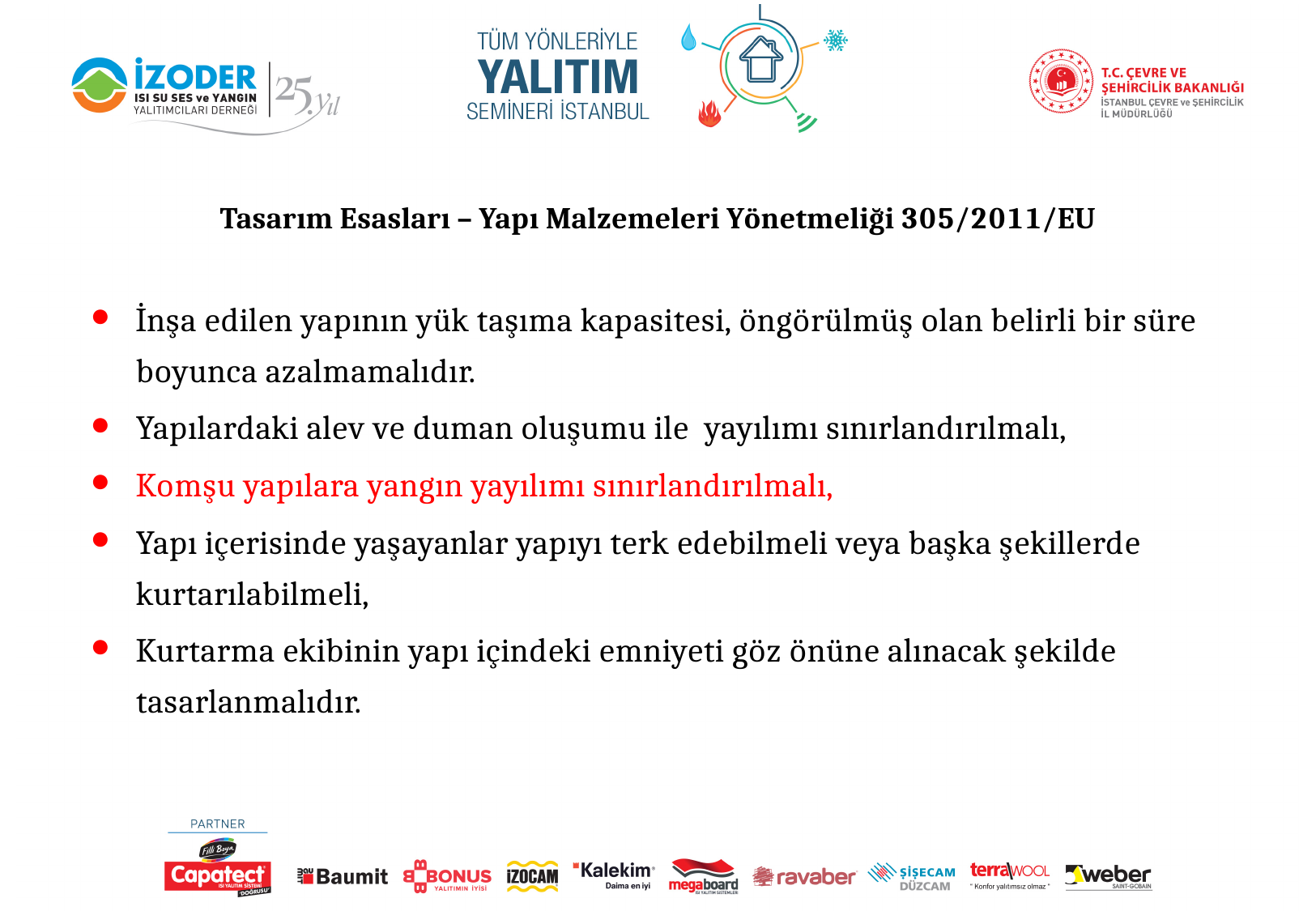

Tasarım Esasları – Yapı Malzemeleri Yönetmeliği 305/2011/EU
İnşa edilen yapının yük taşıma kapasitesi, öngörülmüş olan belirli bir süre boyunca azalmamalıdır.
Yapılardaki alev ve duman oluşumu ile  yayılımı sınırlandırılmalı,
Komşu yapılara yangın yayılımı sınırlandırılmalı,
Yapı içerisinde yaşayanlar yapıyı terk edebilmeli veya başka şekillerde kurtarılabilmeli,
Kurtarma ekibinin yapı içindeki emniyeti göz önüne alınacak şekilde tasarlanmalıdır.